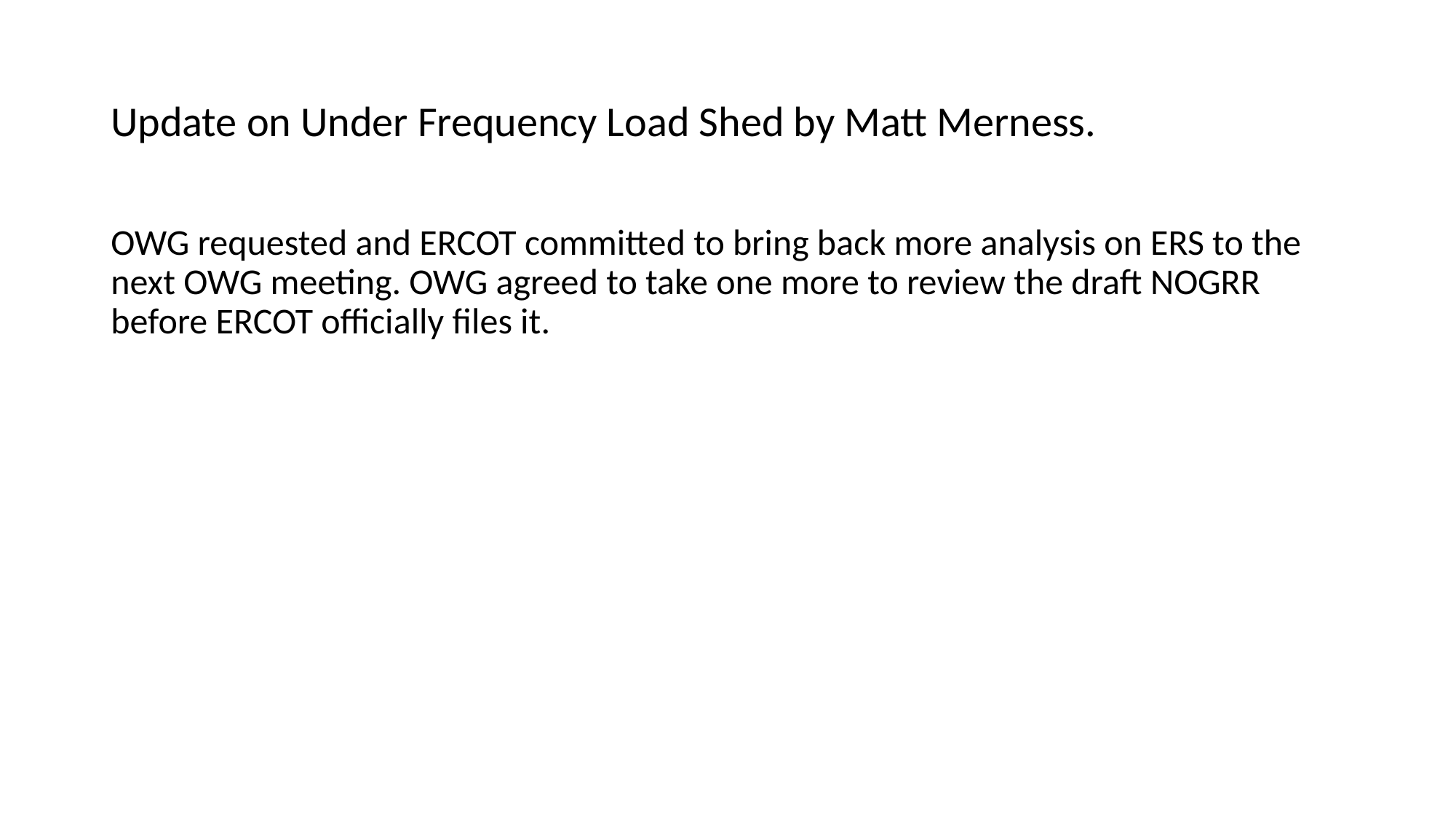

# Update on Under Frequency Load Shed by Matt Merness.
OWG requested and ERCOT committed to bring back more analysis on ERS to the next OWG meeting. OWG agreed to take one more to review the draft NOGRR before ERCOT officially files it.